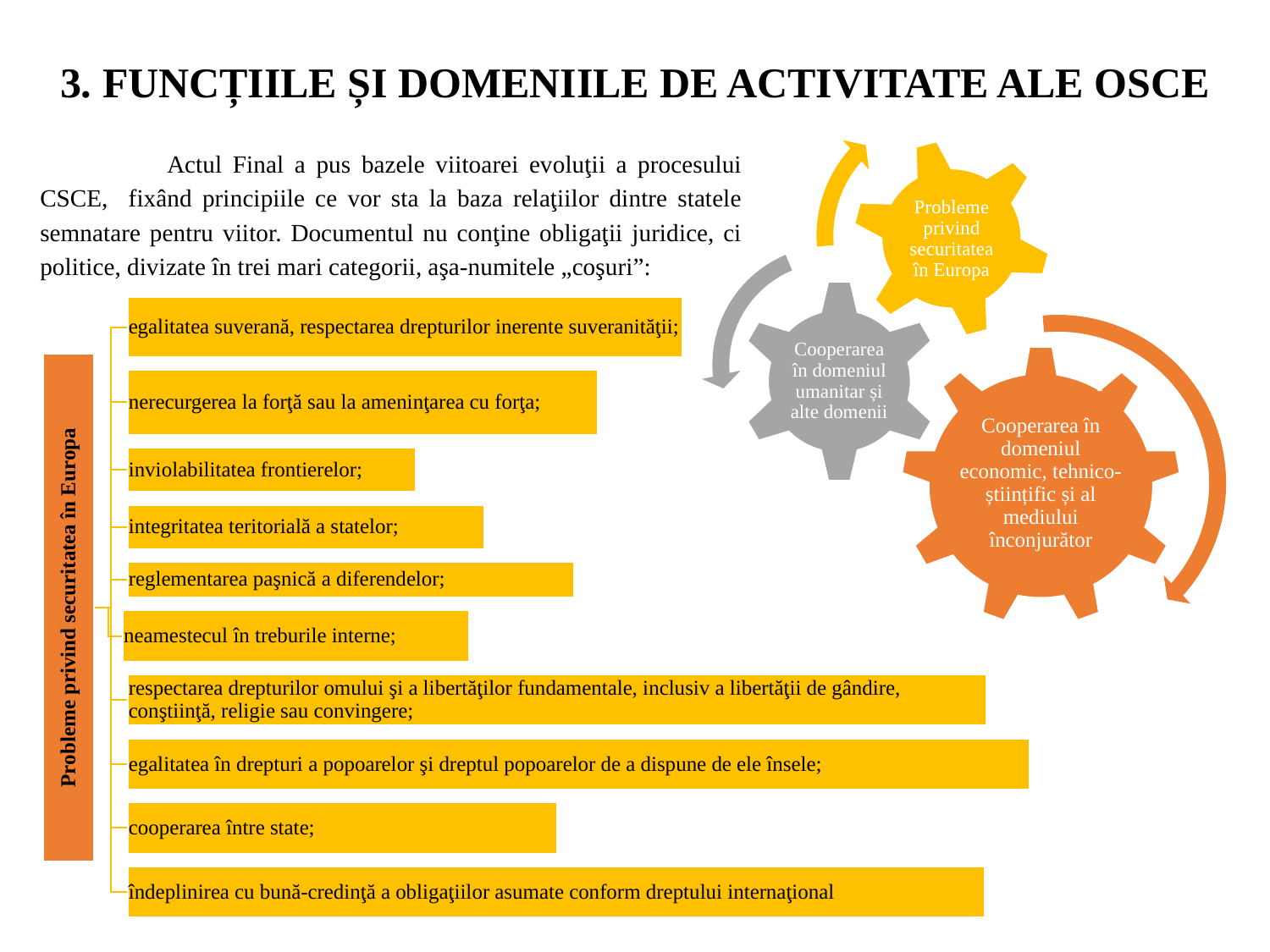

# 3. FUNCȚIILE ȘI DOMENIILE DE ACTIVITATE ALE OSCE
Cooperarea în domeniul economic, tehnico-științific și al mediului înconjurător
Cooperarea în domeniul umanitar și alte domenii
Probleme privind securitatea în Europa
	Actul Final a pus bazele viitoarei evoluţii a procesului CSCE,  fixând principiile ce vor sta la baza relaţiilor dintre statele semnatare pentru viitor. Documentul nu conţine obligaţii juridice, ci politice, divizate în trei mari categorii, aşa-numitele „coşuri”:

Probleme privind securitatea în Europa
egalitatea suverană, respectarea drepturilor inerente suveranităţii;
nerecurgerea la forţă sau la ameninţarea cu forţa;
inviolabilitatea frontierelor;
integritatea teritorială a statelor;
reglementarea paşnică a diferendelor;
neamestecul în treburile interne;
respectarea drepturilor omului şi a libertăţilor fundamentale, inclusiv a libertăţii de gândire, conştiinţă, religie sau convingere;
egalitatea în drepturi a popoarelor şi dreptul popoarelor de a dispune de ele însele;
cooperarea între state;
îndeplinirea cu bună-credinţă a obligaţiilor asumate conform dreptului internaţional